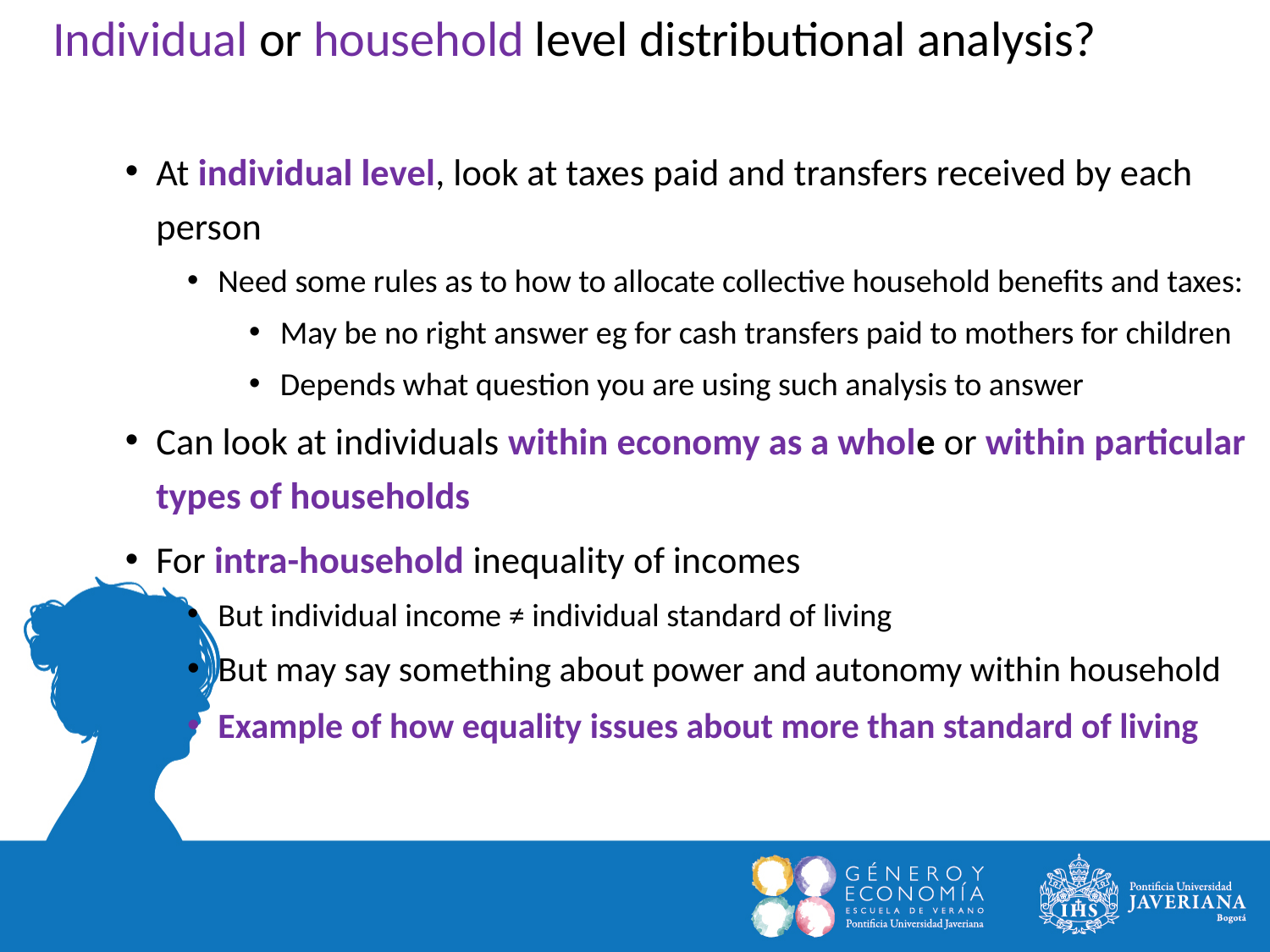

Individual or household level distributional analysis?
At individual level, look at taxes paid and transfers received by each person
Need some rules as to how to allocate collective household benefits and taxes:
May be no right answer eg for cash transfers paid to mothers for children
Depends what question you are using such analysis to answer
Can look at individuals within economy as a whole or within particular types of households
For intra-household inequality of incomes
But individual income ≠ individual standard of living
But may say something about power and autonomy within household
Example of how equality issues about more than standard of living